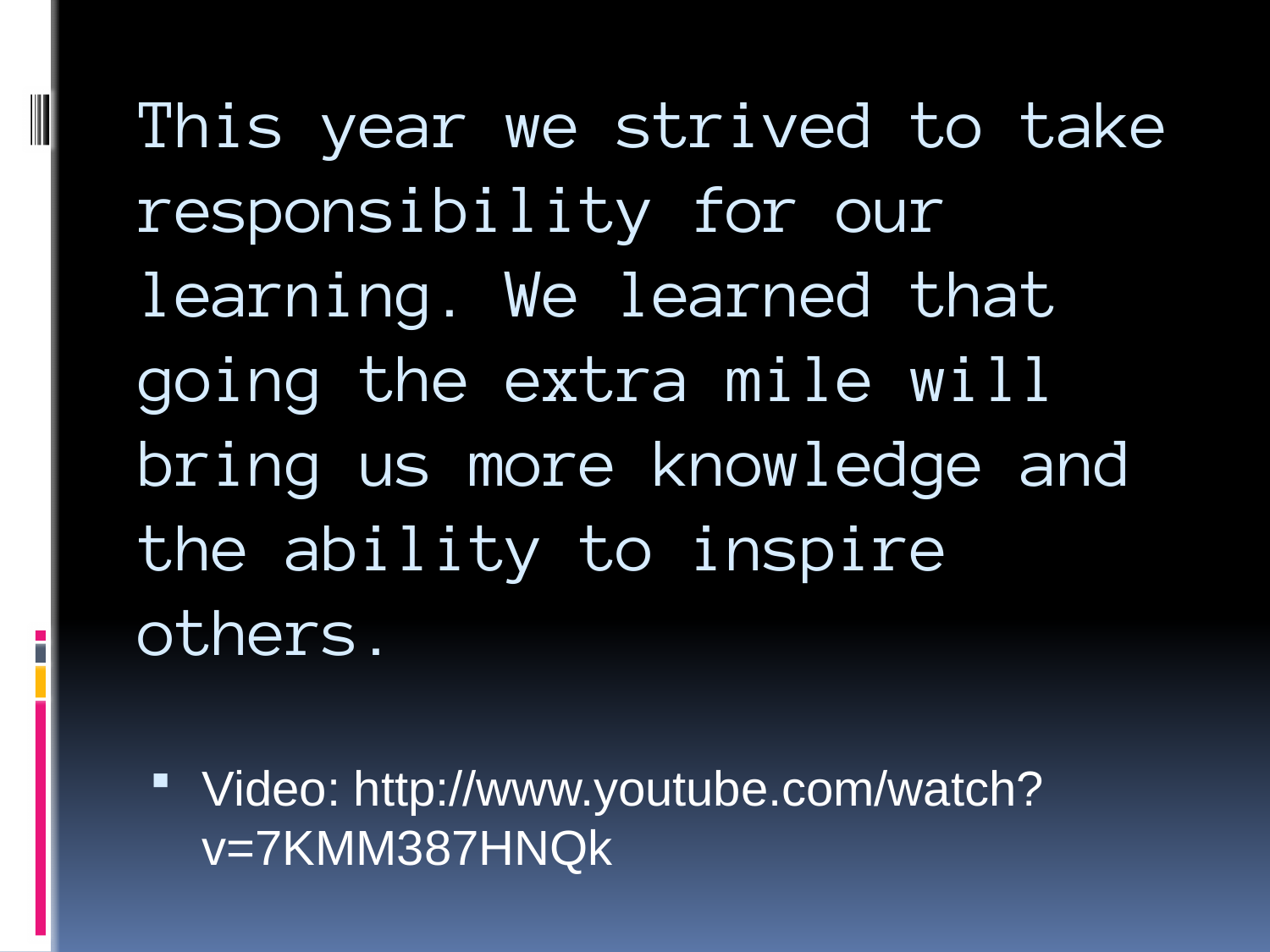

# This year we strived to take responsibility for our learning. We learned that going the extra mile will bring us more knowledge and the ability to inspire others.
Video: http://www.youtube.com/watch?v=7KMM387HNQk